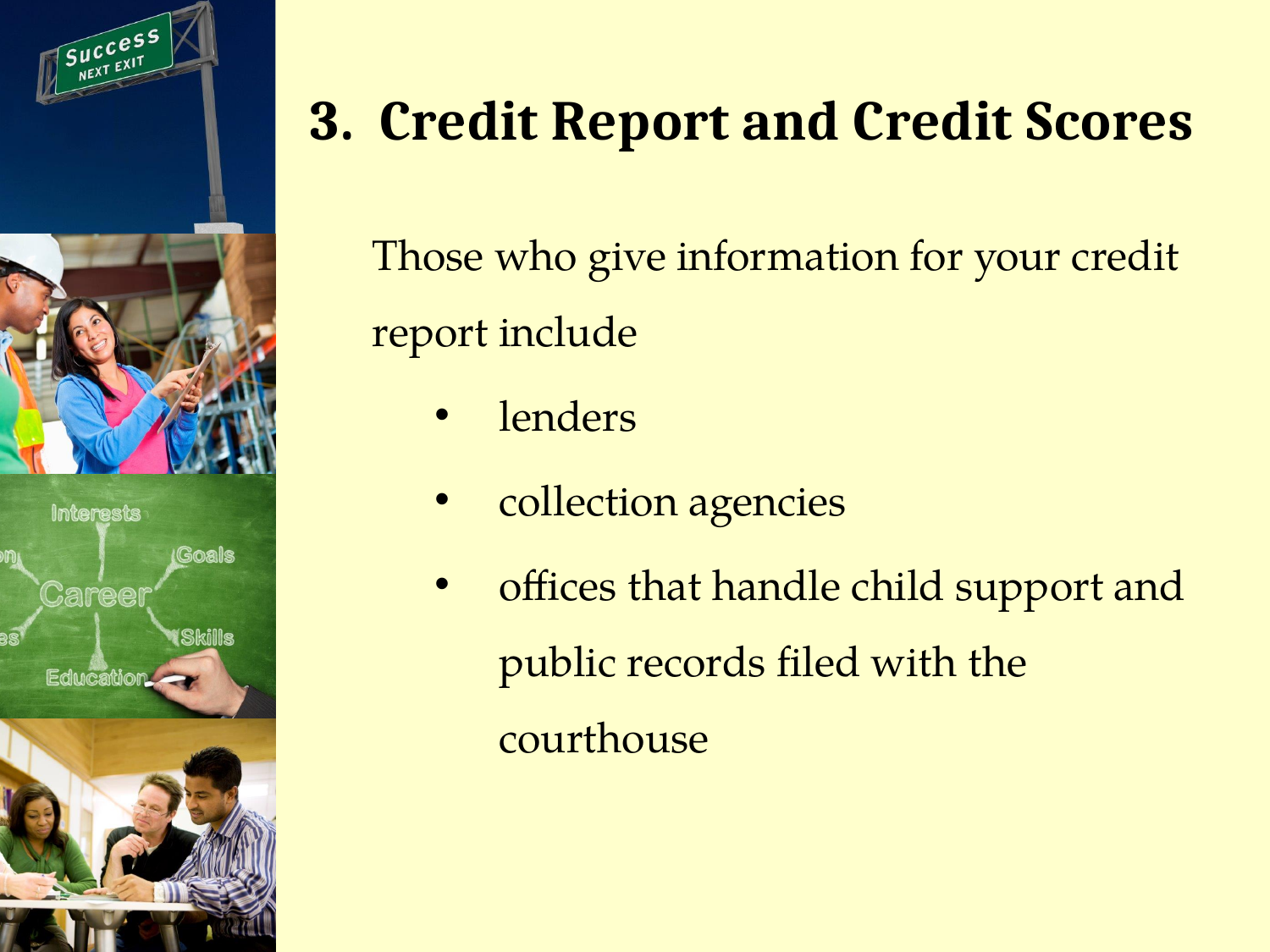

# 3.  Credit Report and Credit Scores
Those who give information for your credit report include
lenders
collection agencies
offices that handle child support and public records filed with the courthouse